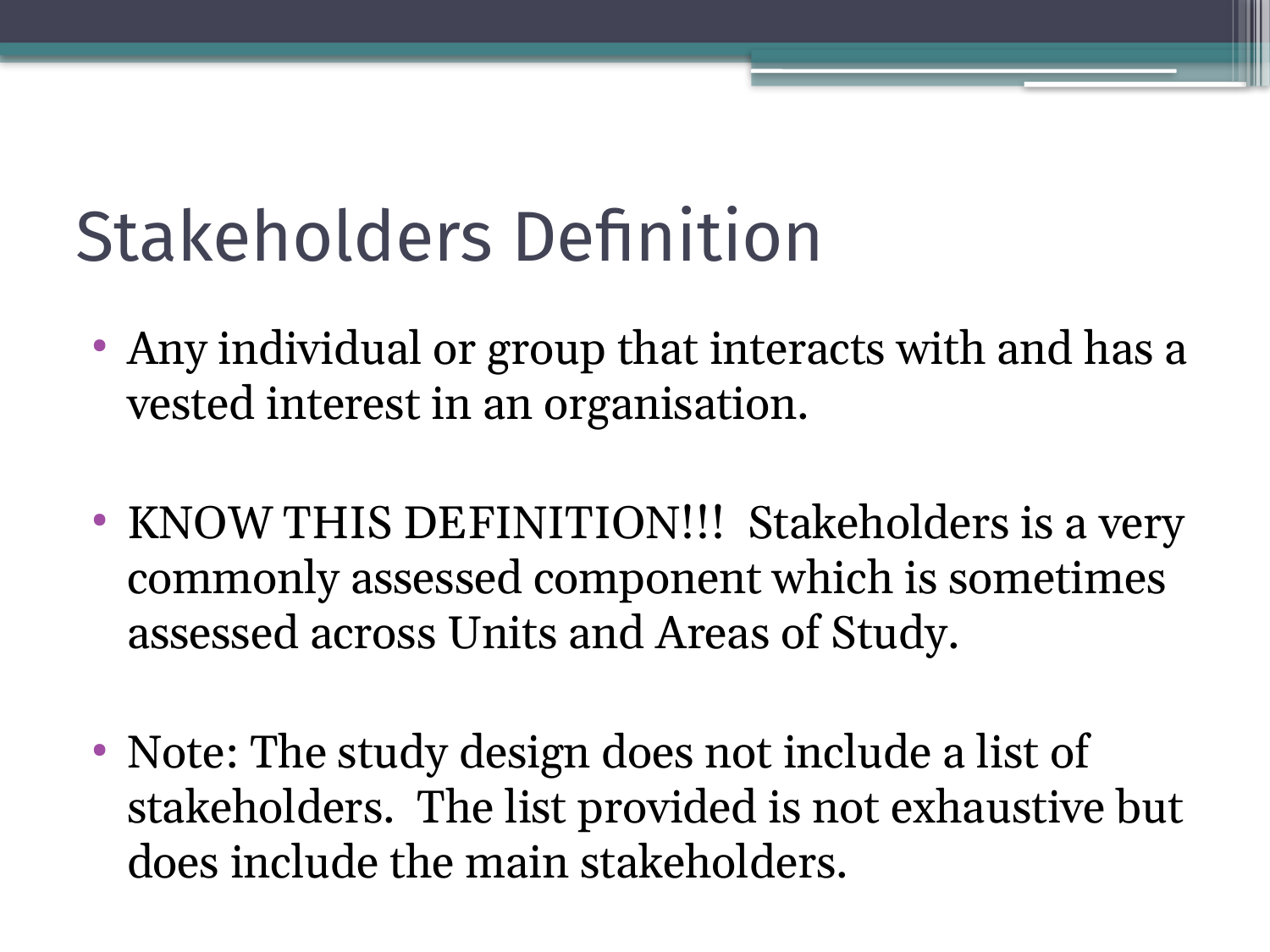

# Stakeholders Definition
Any individual or group that interacts with and has a vested interest in an organisation.

KNOW THIS DEFINITION!!!  Stakeholders is a very commonly assessed component which is sometimes assessed across Units and Areas of Study.

Note: The study design does not include a list of stakeholders.  The list provided is not exhaustive but does include the main stakeholders.